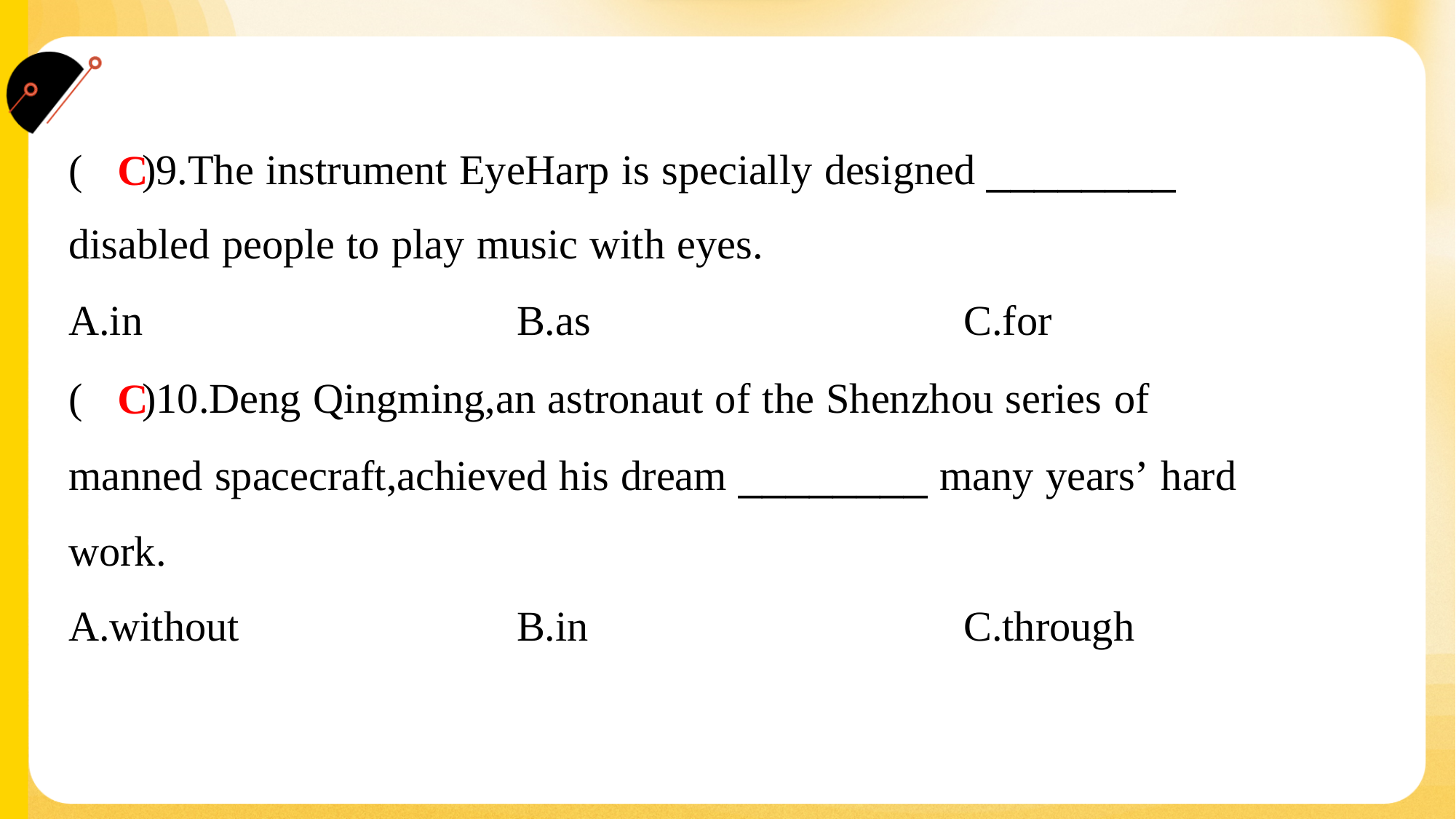

(     )9.The instrument EyeHarp is specially designed ________
disabled people to play music with eyes.
C
A.in	B.as	C.for
(     )10.Deng Qingming,an astronaut of the Shenzhou series of
manned spacecraft,achieved his dream ________ many years’ hard
work.
C
A.without	B.in	C.through